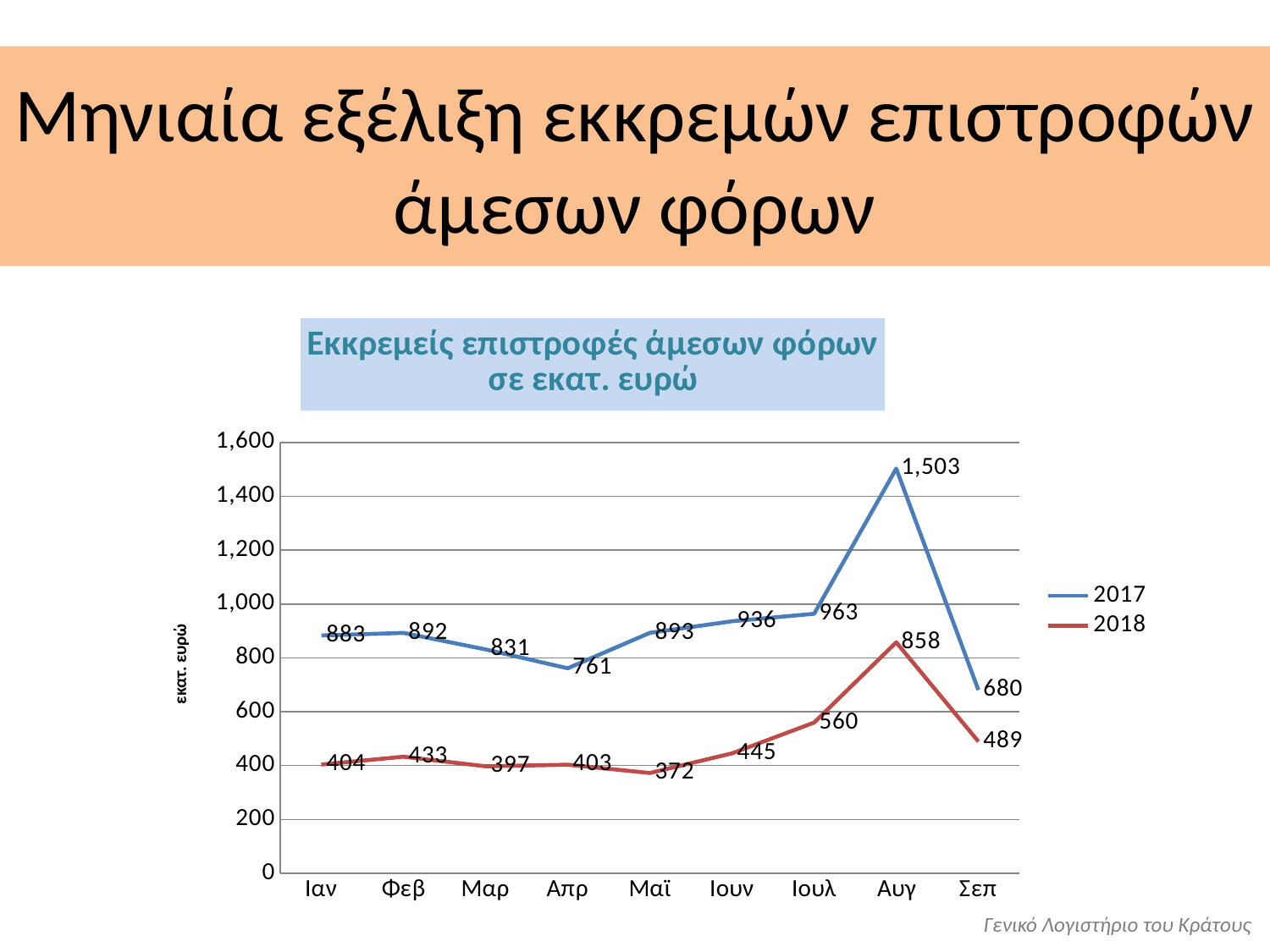

# Μηνιαία εξέλιξη εκκρεμών επιστροφών άμεσων φόρων

### Chart: Εκκρεμείς επιστροφές άμεσων φόρων
σε εκατ. ευρώ

| Category |  |  |
|---|---|---|
| Ιαν | 882.9702134199996 | 403.85006394 |
| Φεβ | 892.4040906700004 | 432.94882892000004 |
| Μαρ | 831.2541818500001 | 397.33425438000006 |
| Απρ | 761.2270141299997 | 403.36088085000017 |
| Μαϊ | 892.89749964 | 372.48739641999964 |
| Ιουν | 935.68917808 | 445.38816316000003 |
| Ιουλ | 963.4446193499996 | 559.6451463899996 |
| Αυγ | 1502.58479715 | 857.5513047200001 |
| Σεπ | 680.415 | 489.18304164999995 |
Γενικό Λογιστήριο του Κράτους